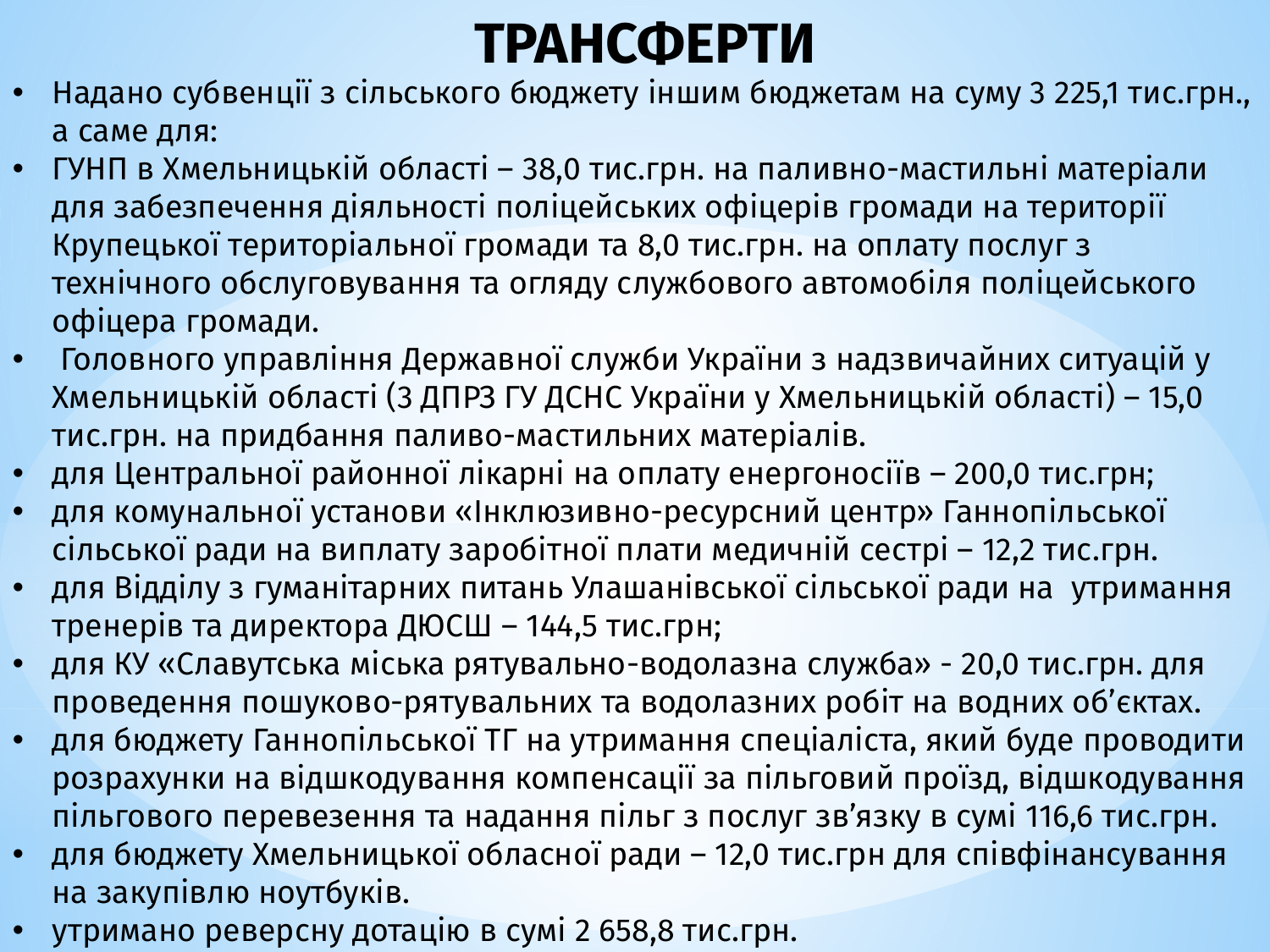

# ТРАНСФЕРТИ
Надано субвенції з сільського бюджету іншим бюджетам на суму 3 225,1 тис.грн., а саме для:
ГУНП в Хмельницькій області – 38,0 тис.грн. на паливно-мастильні матеріали для забезпечення діяльності поліцейських офіцерів громади на території Крупецької територіальної громади та 8,0 тис.грн. на оплату послуг з технічного обслуговування та огляду службового автомобіля поліцейського  офіцера громади.
 Головного управління Державної служби України з надзвичайних ситуацій у Хмельницькій області (3 ДПРЗ ГУ ДСНС України у Хмельницькій області) – 15,0 тис.грн. на придбання паливо-мастильних матеріалів.
для Центральної районної лікарні на оплату енергоносіїв – 200,0 тис.грн;
для комунальної установи «Інклюзивно-ресурсний центр» Ганнопільської сільської ради на виплату заробітної плати медичній сестрі – 12,2 тис.грн.
для Відділу з гуманітарних питань Улашанівської сільської ради на  утримання тренерів та директора ДЮСШ – 144,5 тис.грн;
для КУ «Славутська міська рятувально-водолазна служба» - 20,0 тис.грн. для проведення пошуково-рятувальних та водолазних робіт на водних об’єктах.
для бюджету Ганнопільської ТГ на утримання спеціаліста, який буде проводити розрахунки на відшкодування компенсації за пільговий проїзд, відшкодування пільгового перевезення та надання пільг з послуг зв’язку в сумі 116,6 тис.грн.
для бюджету Хмельницької обласної ради – 12,0 тис.грн для спiвфiнансування на закупiвлю ноутбуків.
утримано реверсну дотацію в сумі 2 658,8 тис.грн.